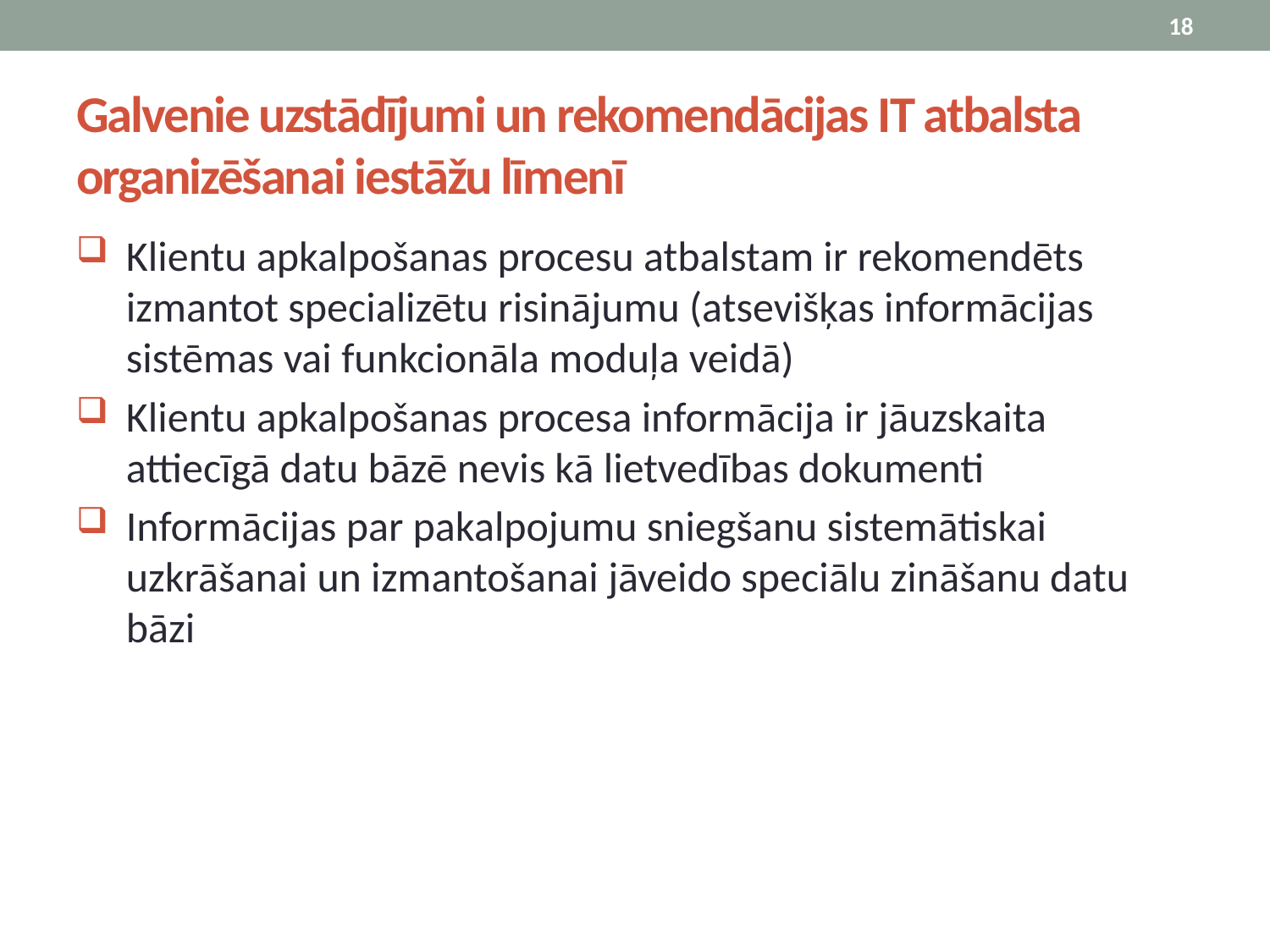

18
# Galvenie uzstādījumi un rekomendācijas IT atbalsta organizēšanai iestāžu līmenī
Klientu apkalpošanas procesu atbalstam ir rekomendēts izmantot specializētu risinājumu (atsevišķas informācijas sistēmas vai funkcionāla moduļa veidā)
Klientu apkalpošanas procesa informācija ir jāuzskaita attiecīgā datu bāzē nevis kā lietvedības dokumenti
Informācijas par pakalpojumu sniegšanu sistemātiskai uzkrāšanai un izmantošanai jāveido speciālu zināšanu datu bāzi